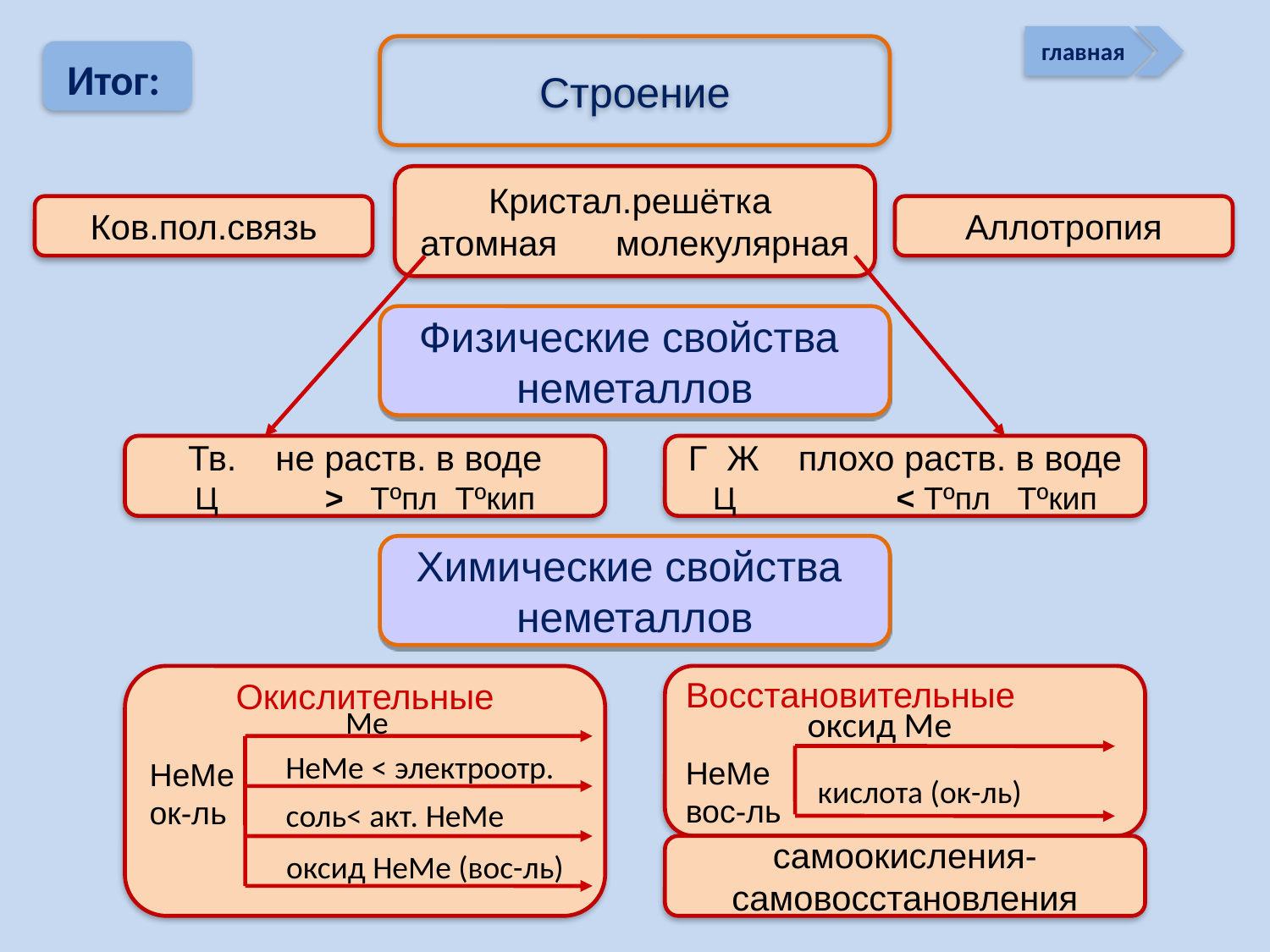

главная

Строение

 Итог:
Кристал.решётка
атомная      молекулярная
Ков.пол.связь
Аллотропия

Физические свойства
неметаллов
Тв.    не раств. в воде
Ц            >   Tºпл  Tºкип
Г  Ж    плохо раств. в воде
Ц                  < Tºпл   Tºкип
Химические свойства
неметаллов
Окислительные

НеМе
ок-ль

Ме

НеМе < электроотр.

соль< акт. НеМе

оксид НеМе (вос-ль)

Восстановительные

НеМе
вос-ль
оксид Ме

кислота (ок-ль)

самоокисления-самовосстановления